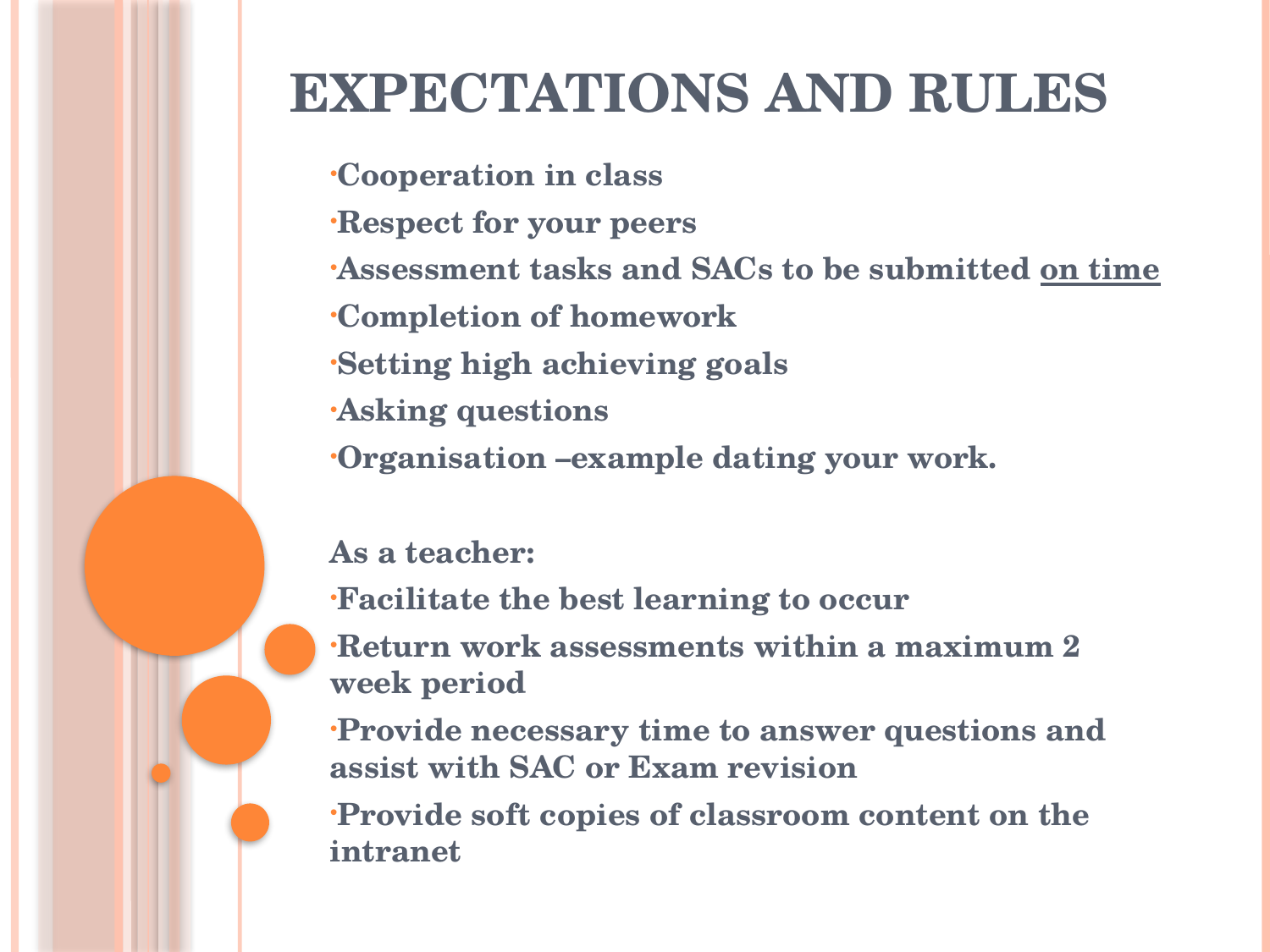

# EXPECTATIONS AND RULES
Cooperation in class
Respect for your peers
Assessment tasks and SACs to be submitted on time
Completion of homework
Setting high achieving goals
Asking questions
Organisation –example dating your work.

As a teacher:
Facilitate the best learning to occur
Return work assessments within a maximum 2 week period
Provide necessary time to answer questions and assist with SAC or Exam revision
Provide soft copies of classroom content on the intranet